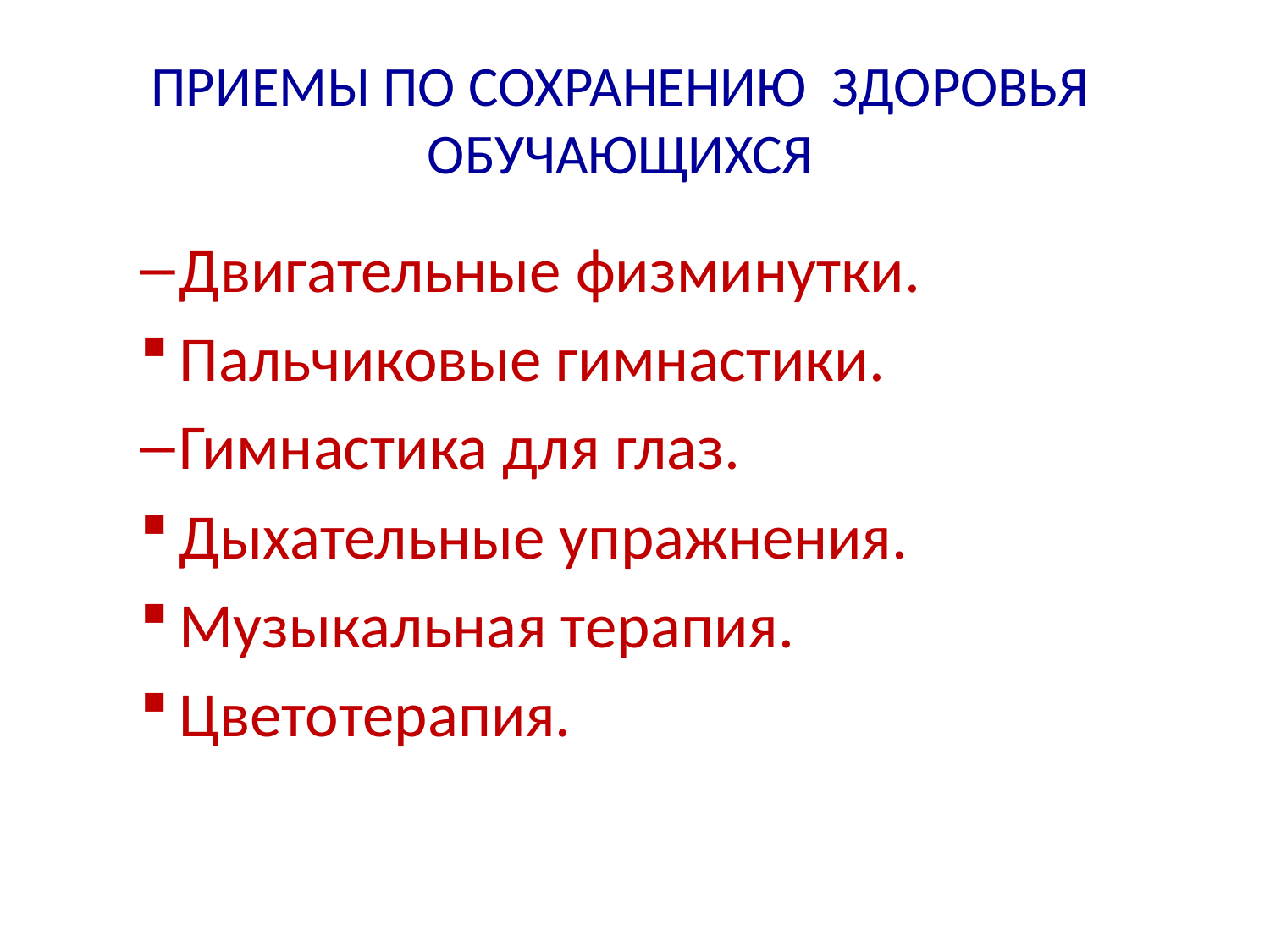

# ПРИЕМЫ ПО СОХРАНЕНИЮ  ЗДОРОВЬЯ ОБУЧАЮЩИХСЯ
Двигательные физминутки.
Пальчиковые гимнастики.
Гимнастика для глаз.
Дыхательные упражнения.
Музыкальная терапия.
Цветотерапия.